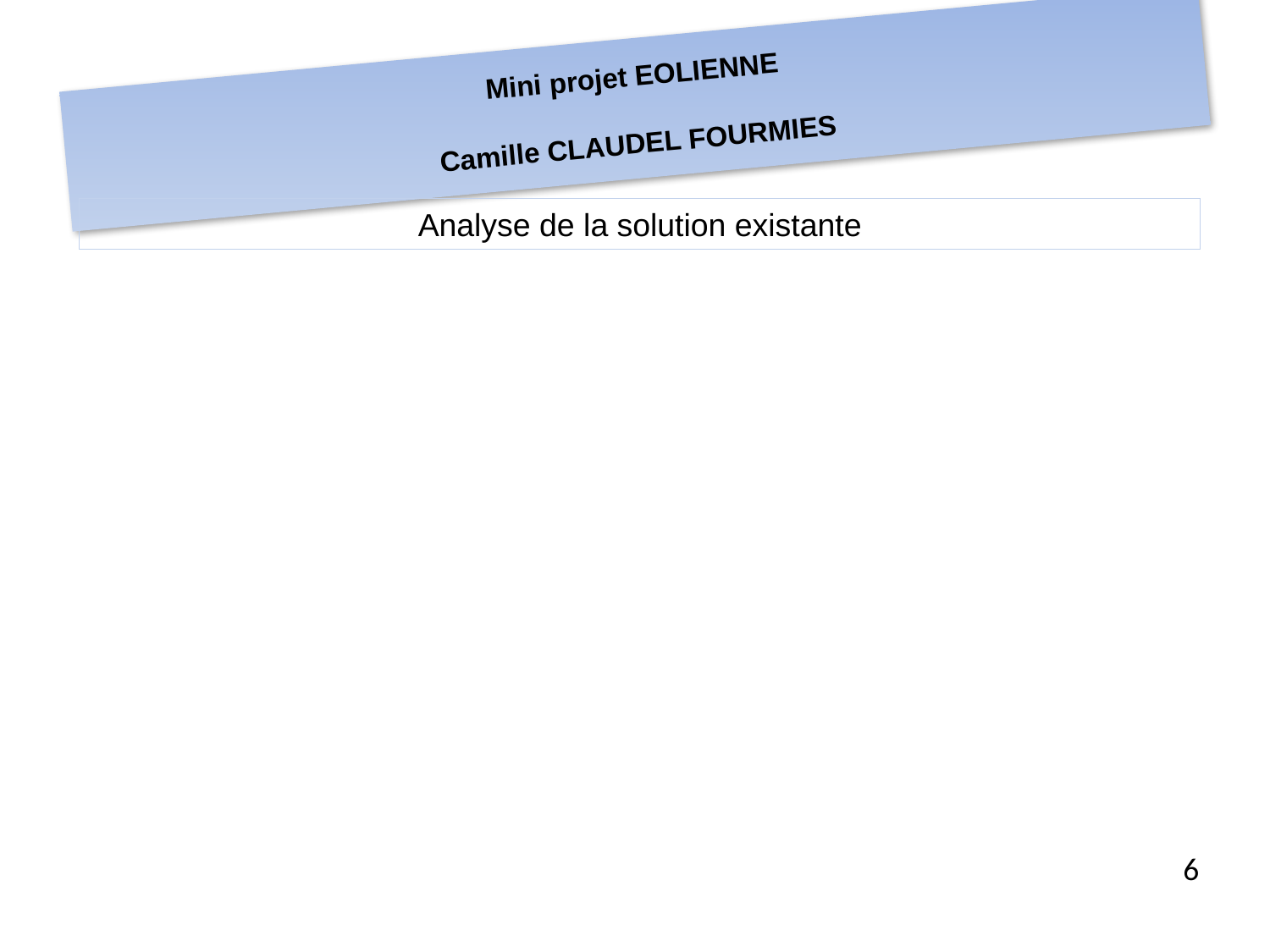

# Mini projet EOLIENNE Camille CLAUDEL FOURMIES
Analyse de la solution existante

6